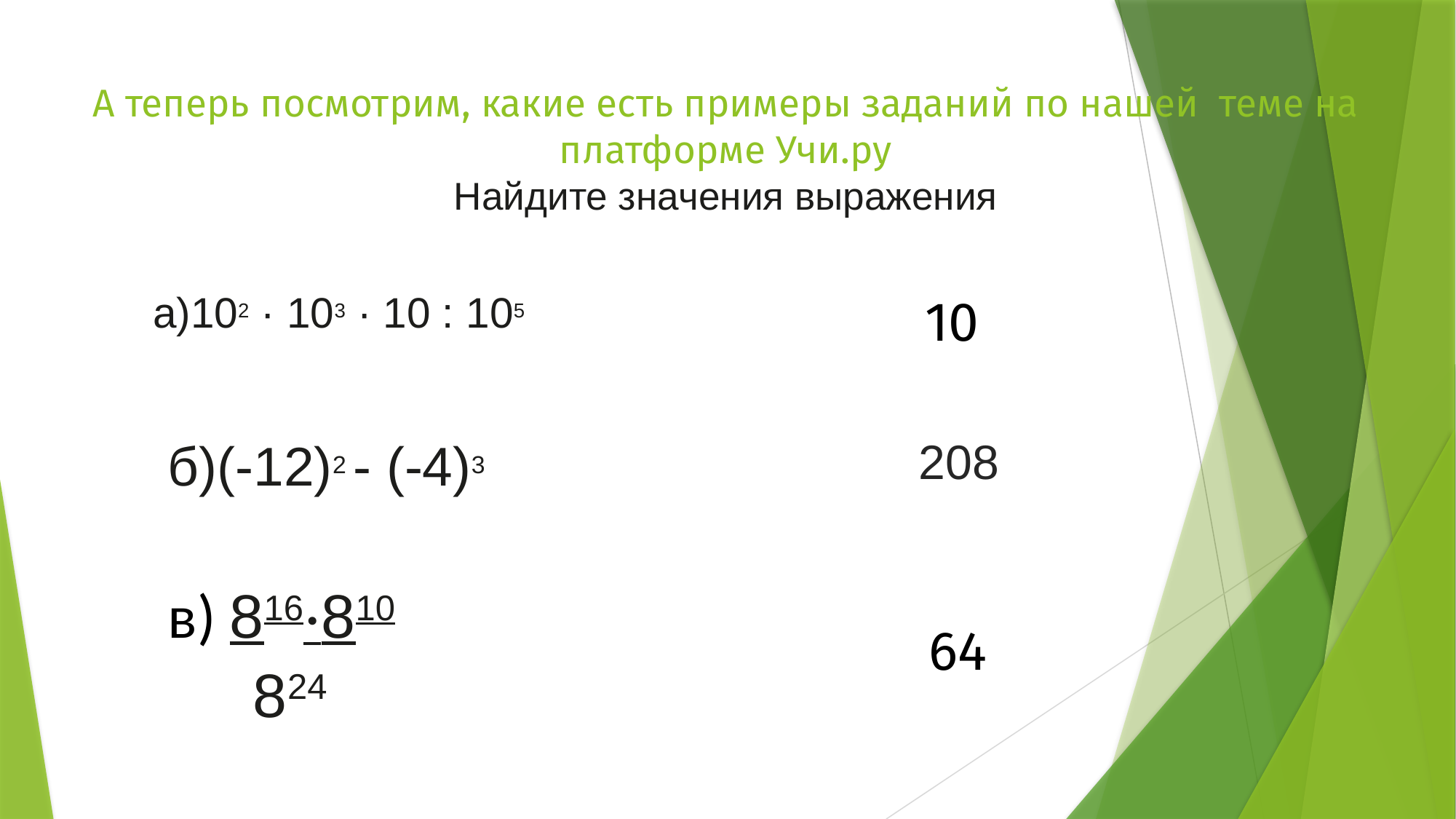

# А теперь посмотрим, какие есть примеры заданий по нашей  теме на платформе Учи.ру Найдите значения выражения
 10
а)102 · 103 · 10 : 105
б)(-12)2 - (-4)3
 208
в) 816⋅810
     824
64